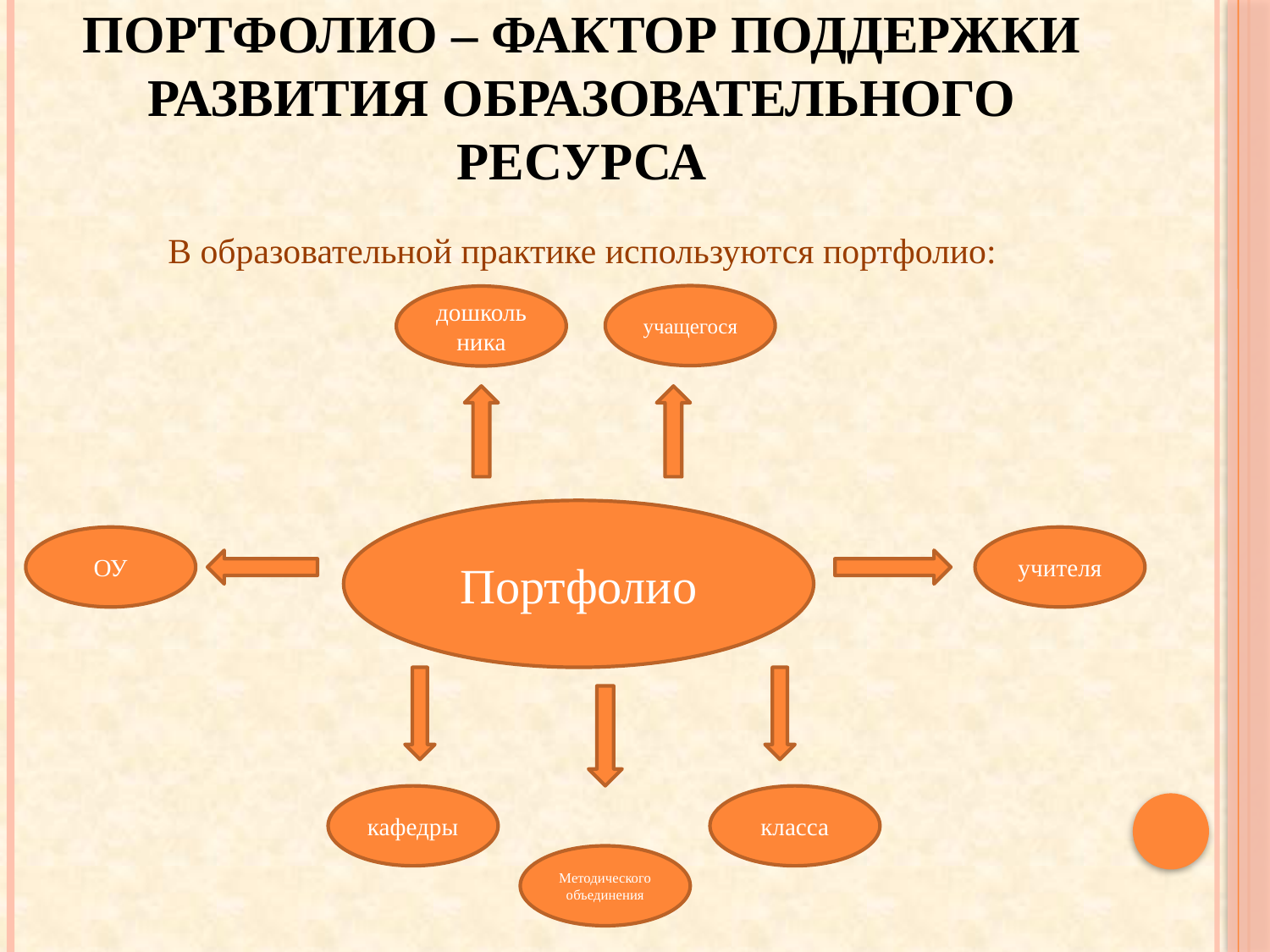

# Портфолио – фактор поддержки развития образовательного ресурса
В образовательной практике используются портфолио:
учащегося
дошкольника

Портфолио
ОУ
учителя

кафедры
класса
Методического объединения